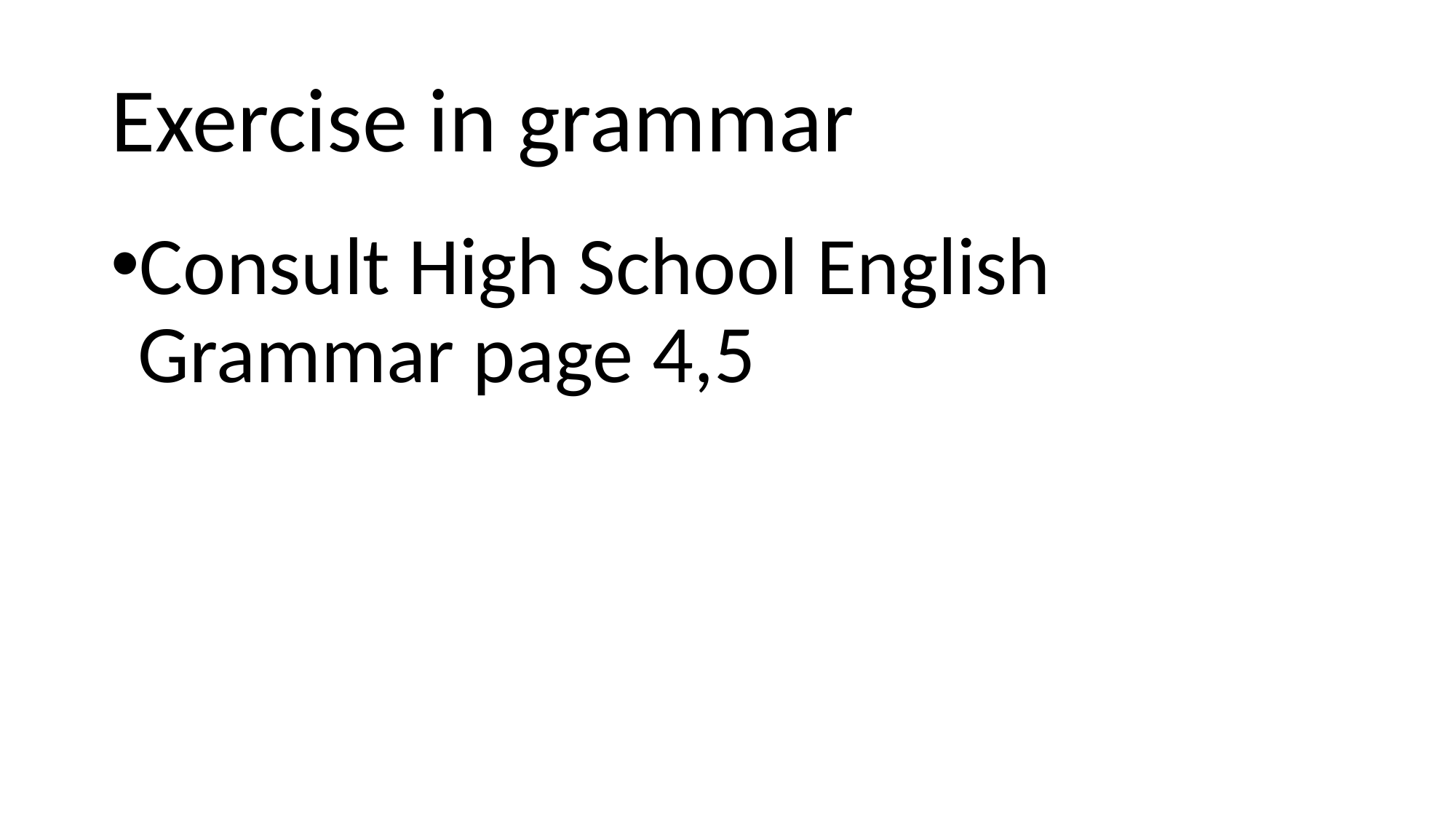

# Exercise in grammar
Consult High School English Grammar page 4,5